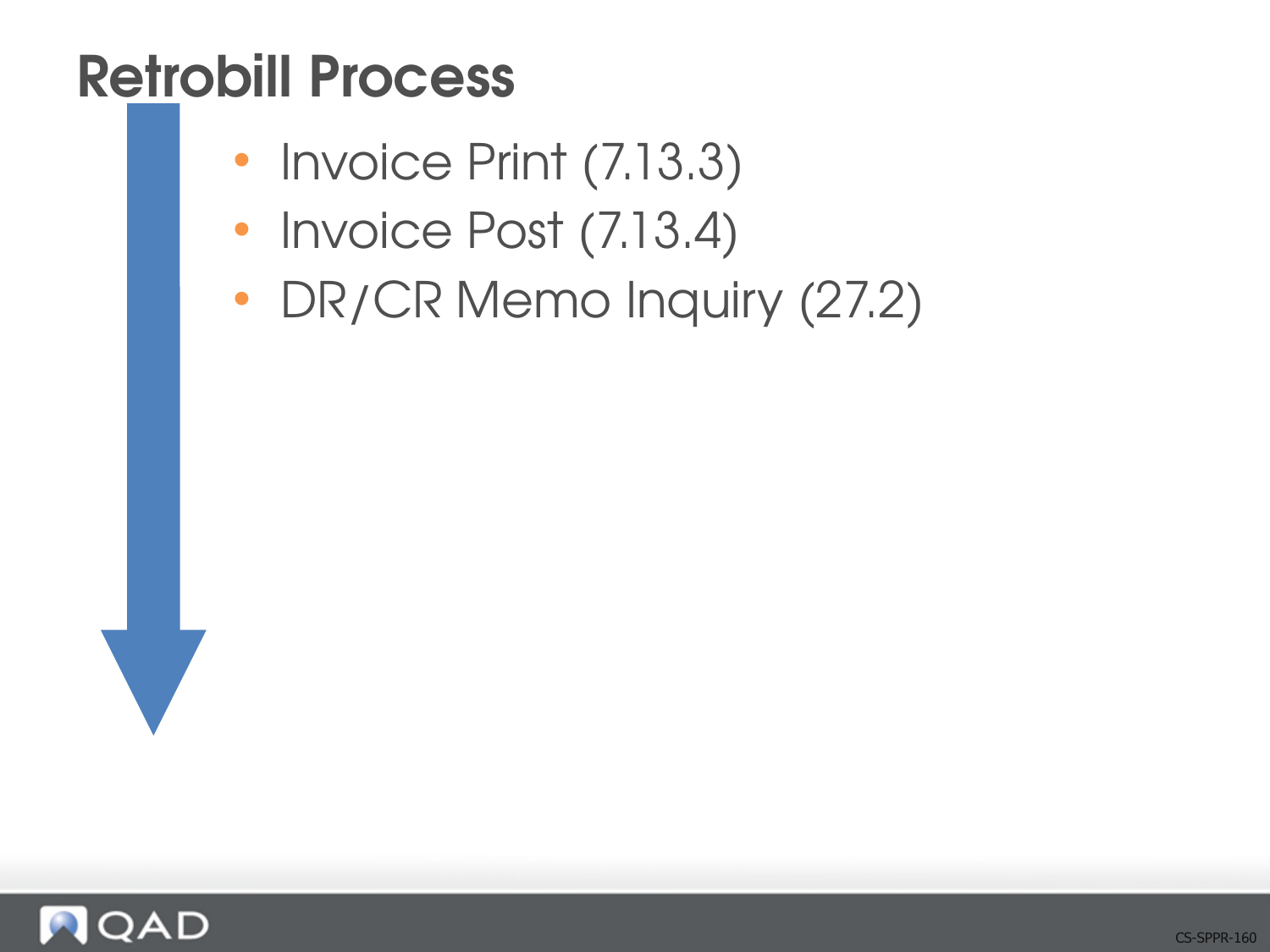

# Retrobill Process

Invoice Print (7.13.3)
Invoice Post (7.13.4)
DR/CR Memo Inquiry (27.2)

CS-SPPR-160